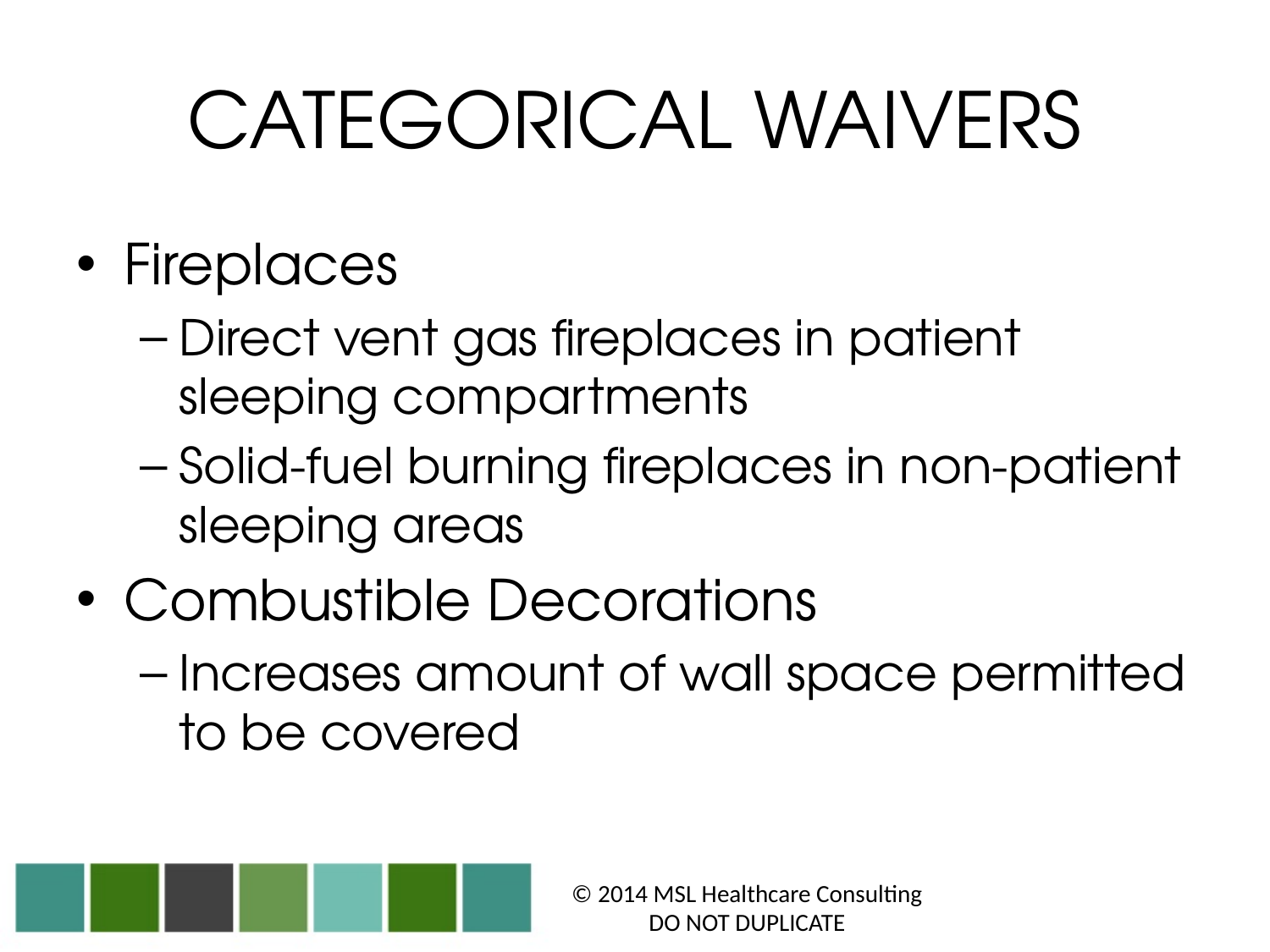

# CATEGORICAL WAIVERS
Fireplaces
Direct vent gas fireplaces in patient sleeping compartments
Solid-fuel burning fireplaces in non-patient sleeping areas
Combustible Decorations
Increases amount of wall space permitted to be covered
© 2014 MSL Healthcare Consulting
DO NOT DUPLICATE